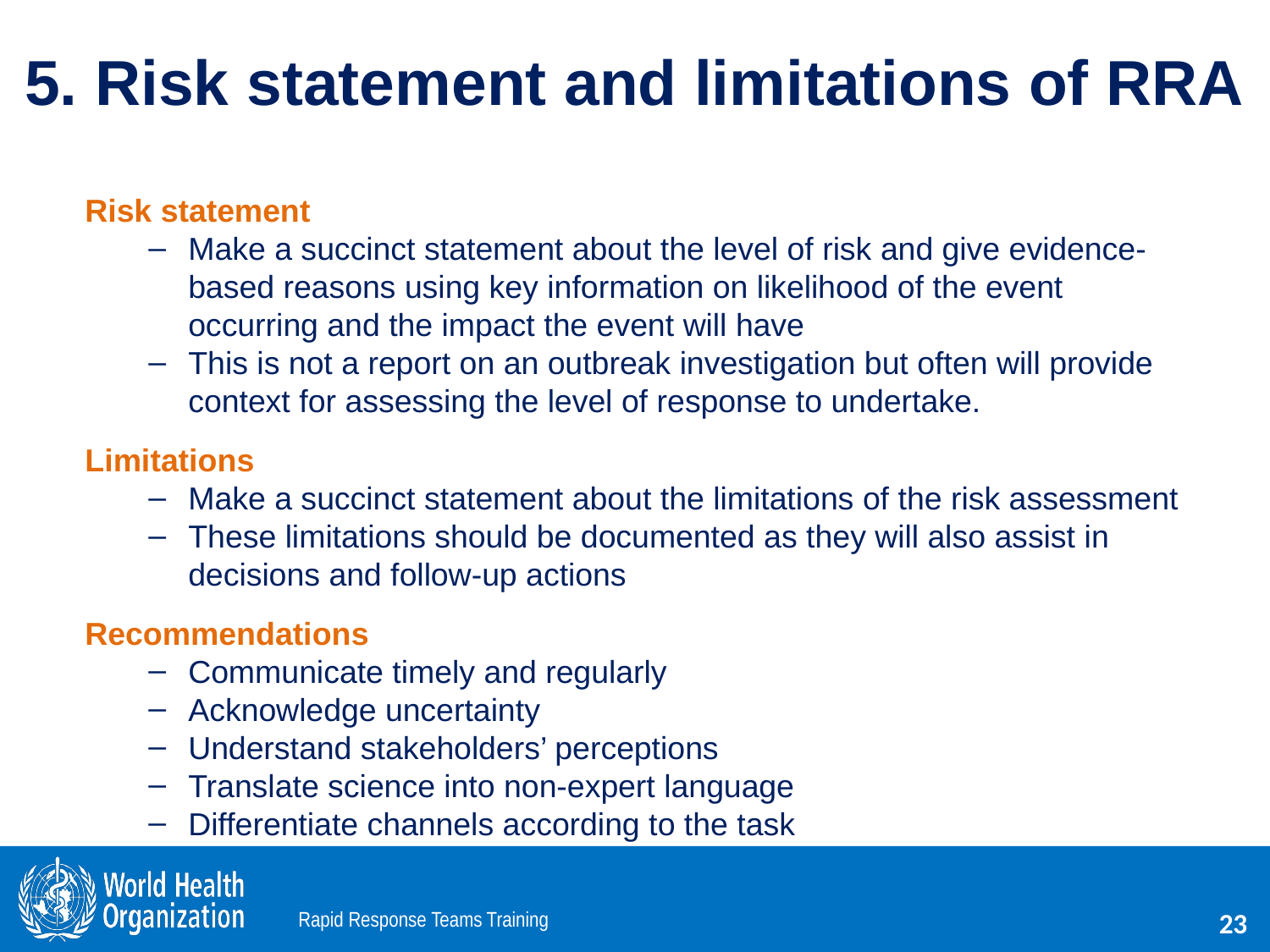

# 5. Risk statement and limitations of RRA
Risk statement
Make a succinct statement about the level of risk and give evidence-based reasons using key information on likelihood of the event occurring and the impact the event will have
This is not a report on an outbreak investigation but often will provide context for assessing the level of response to undertake.

Limitations
Make a succinct statement about the limitations of the risk assessment
These limitations should be documented as they will also assist in decisions and follow-up actions

Recommendations
Communicate timely and regularly
Acknowledge uncertainty
Understand stakeholders’ perceptions
Translate science into non-expert language
Differentiate channels according to the task